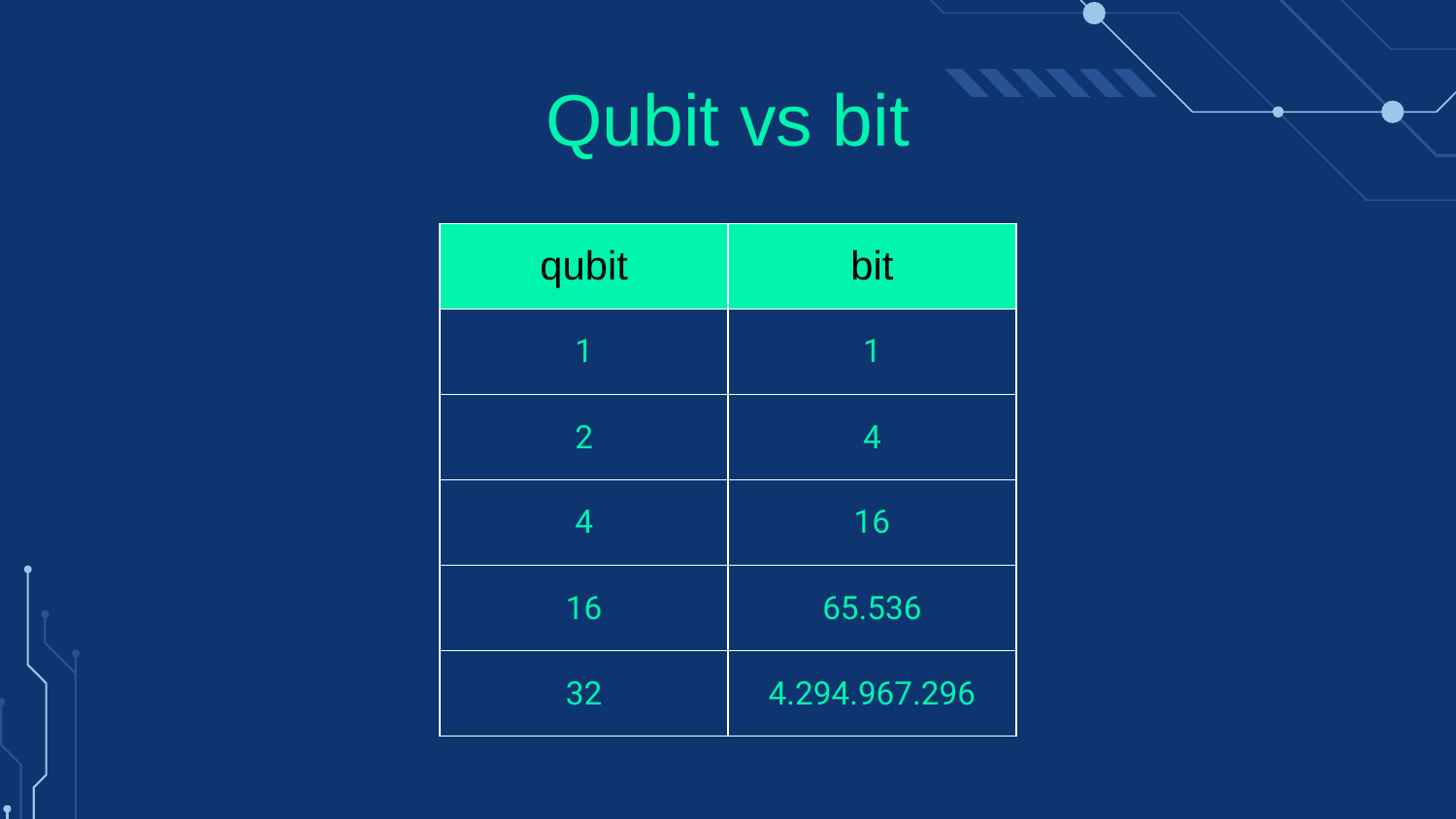

# Qubit vs bit
| qubit | bit |
| --- | --- |
| 1 | 1 |
| 2 | 4 |
| 4 | 16 |
| 16 | 65.536 |
| 32 | 4.294.967.296 |